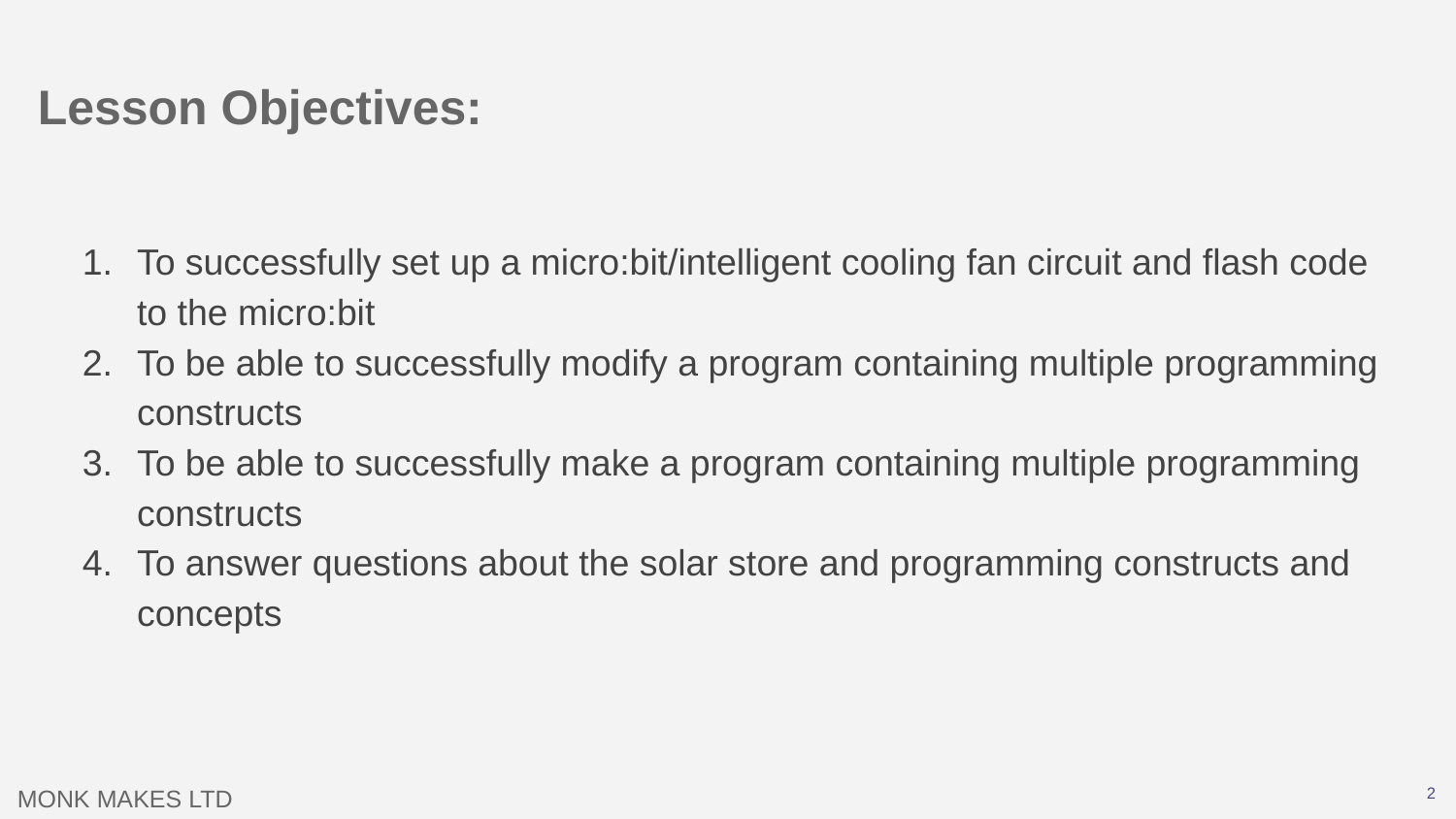

# Lesson Objectives:
To successfully set up a micro:bit/intelligent cooling fan circuit and flash code to the micro:bit
To be able to successfully modify a program containing multiple programming constructs
To be able to successfully make a program containing multiple programming constructs
To answer questions about the solar store and programming constructs and concepts

2